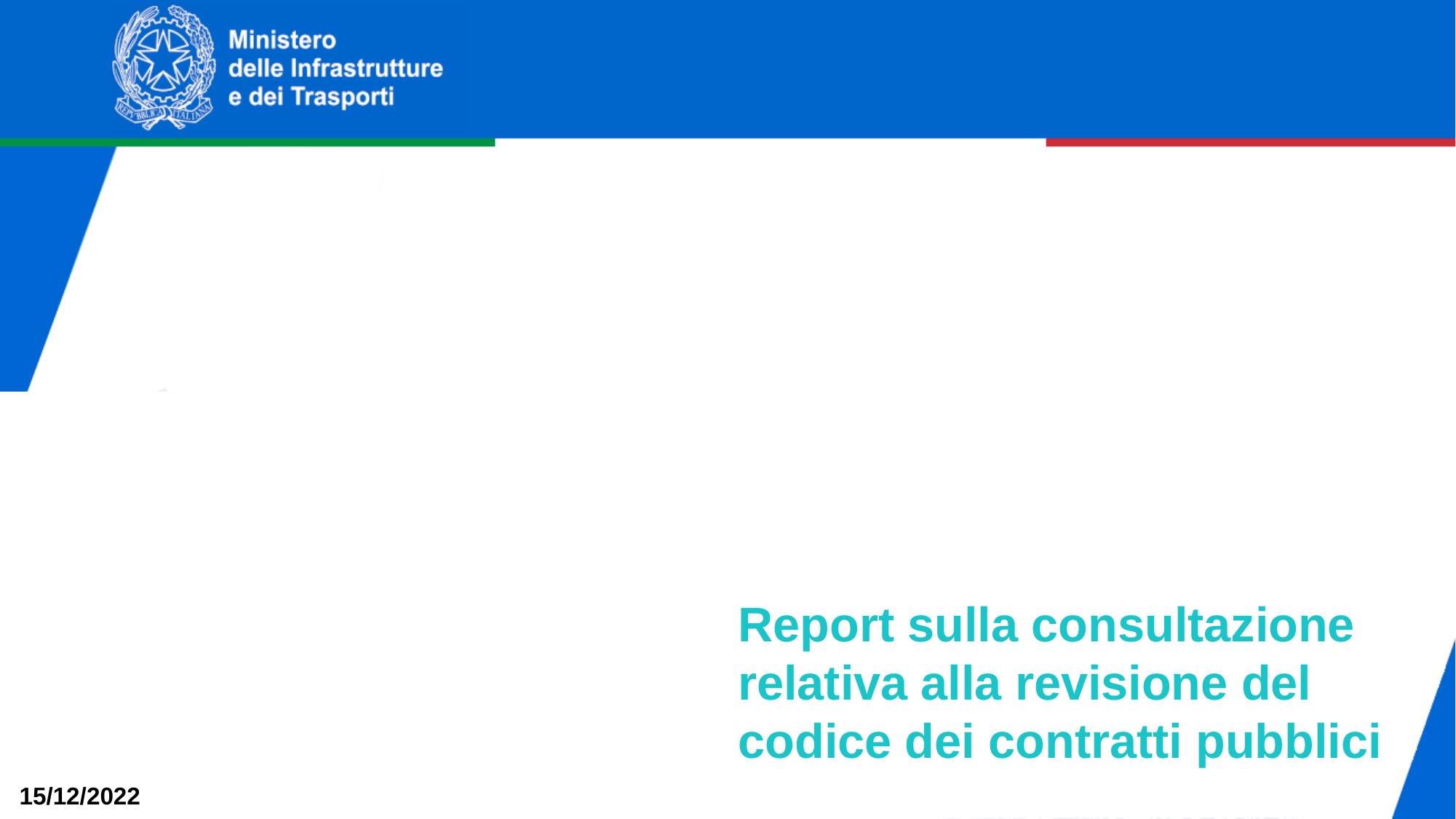

Report sulla consultazione relativa alla revisione del codice dei contratti pubblici
15/12/2022